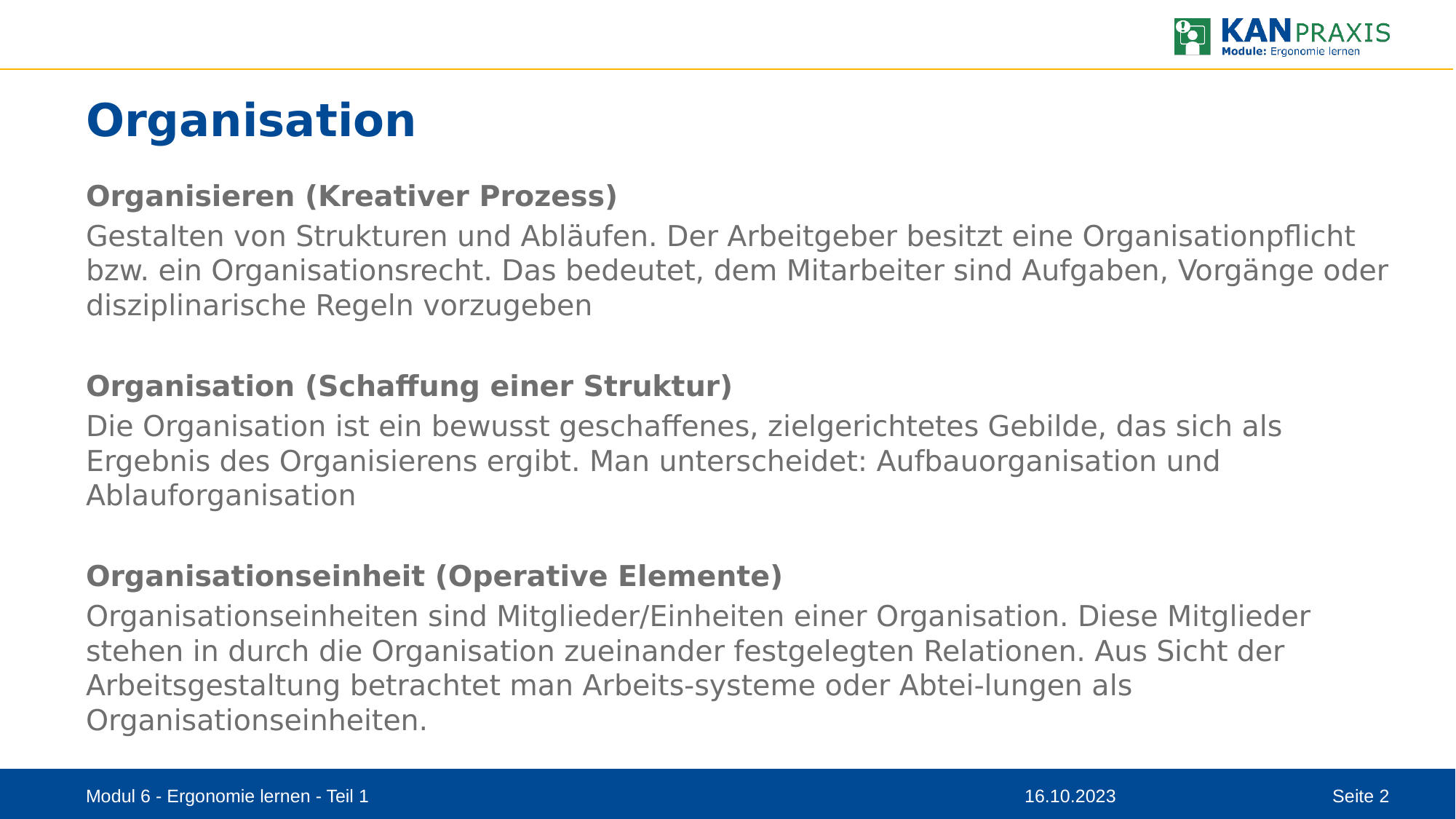

# Organisation
Organisieren (Kreativer Prozess)
Gestalten von Strukturen und Abläufen. Der Arbeitgeber besitzt eine Organisationpflicht bzw. ein Organisationsrecht. Das bedeutet, dem Mitarbeiter sind Aufgaben, Vorgänge oder disziplinarische Regeln vorzugeben

Organisation (Schaffung einer Struktur)
Die Organisation ist ein bewusst geschaffenes, zielgerichtetes Gebilde, das sich als Ergebnis des Organisierens ergibt. Man unterscheidet: Aufbauorganisation und Ablauforganisation

Organisationseinheit (Operative Elemente)
Organisationseinheiten sind Mitglieder/Einheiten einer Organisation. Diese Mitglieder stehen in durch die Organisation zueinander festgelegten Relationen. Aus Sicht der Arbeitsgestaltung betrachtet man Arbeits-systeme oder Abtei-lungen als Organisationseinheiten.

Modul 6 - Ergonomie lernen - Teil 1
16.10.2023
Seite 2